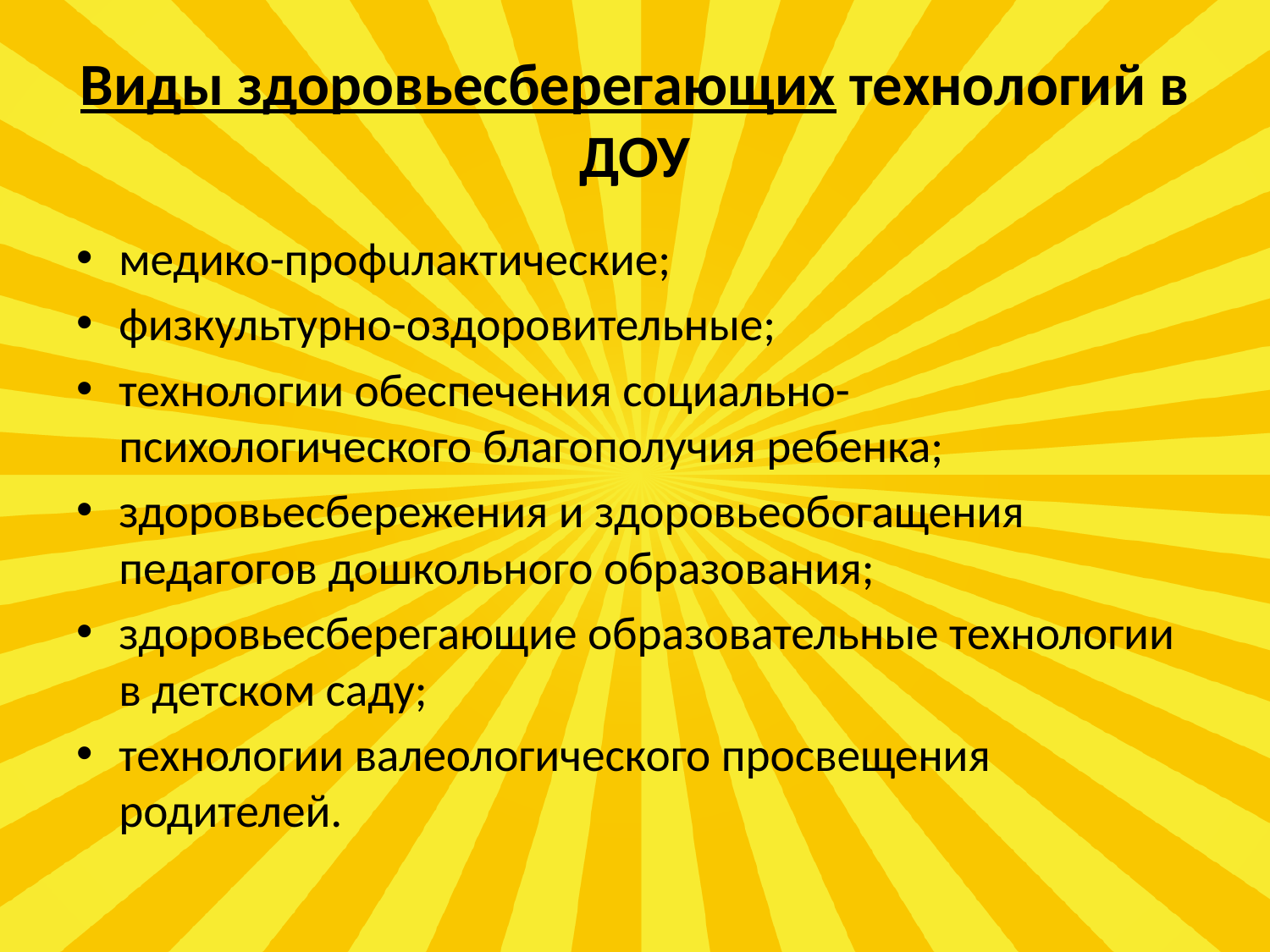

# Виды здоровьесберегающих технологий в ДОУ
медико-профuлактические;
физкультурно-оздоровительные;
технологии обеспечения социально-психологического благополучия ребенка;
здоровьесбережения и здоровьеобогащения педагогов дошкольного образования;
здоровьесберегающие образовательные технологии в детском саду;
технологии валеологического просвещения родителей.